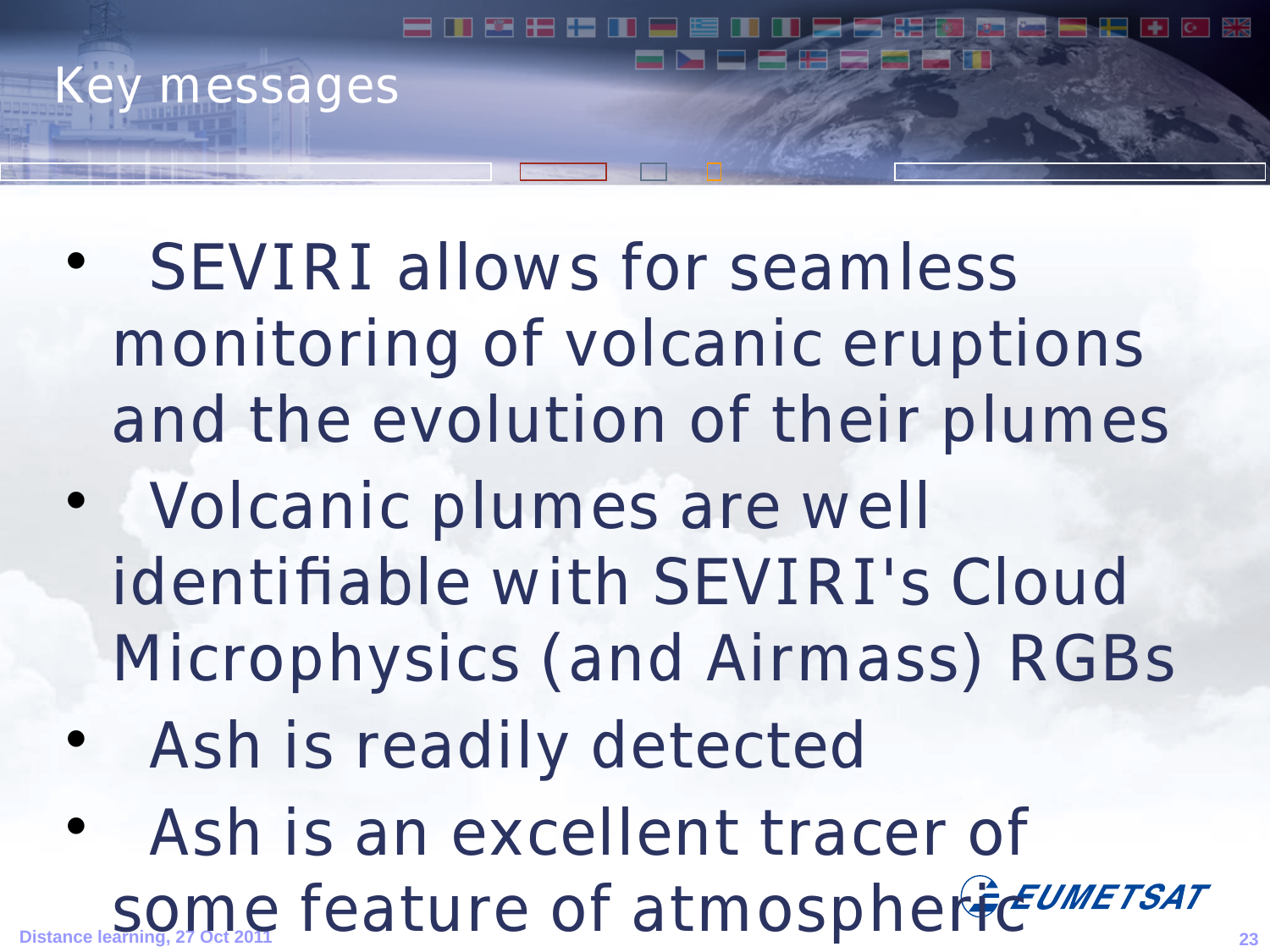

Key messages
  SEVIRI allows for seamless monitoring of volcanic eruptions and the evolution of their plumes
  Volcanic plumes are well identifiable with SEVIRI's Cloud Microphysics (and Airmass) RGBs
  Ash is readily detected
  Ash is an excellent tracer of some feature of atmospheric dynamics
  Arid terrain and water vapour hamper SO2 detection

  Simple IASI algorithms may help in validation of observations
  MODIS proxy channels work well with SEVIRI RGB algorithms

Distance learning, 27 Oct 2011
23